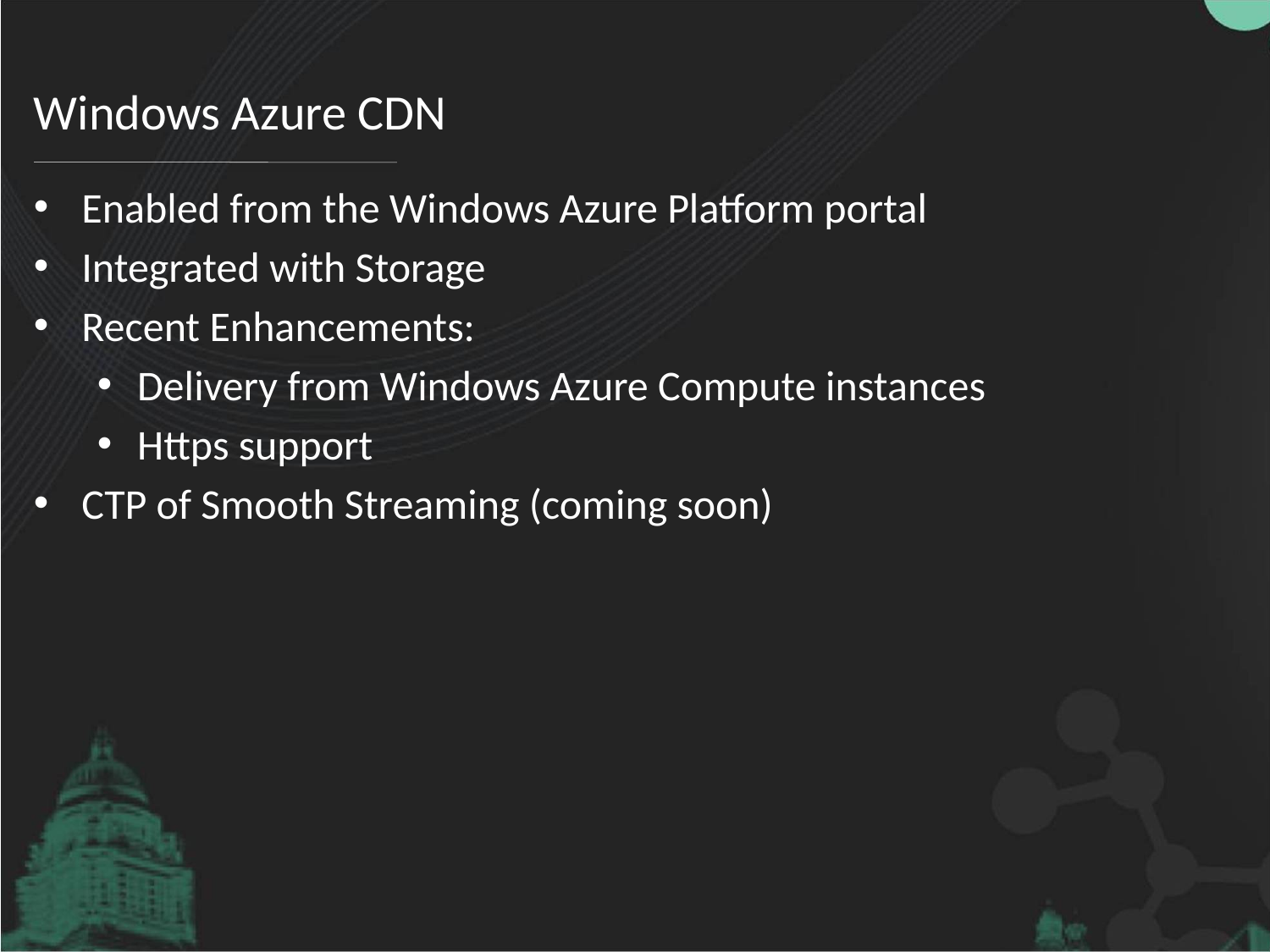

# Windows Azure CDN
Enabled from the Windows Azure Platform portal
Integrated with Storage
Recent Enhancements:
Delivery from Windows Azure Compute instances
Https support
CTP of Smooth Streaming (coming soon)